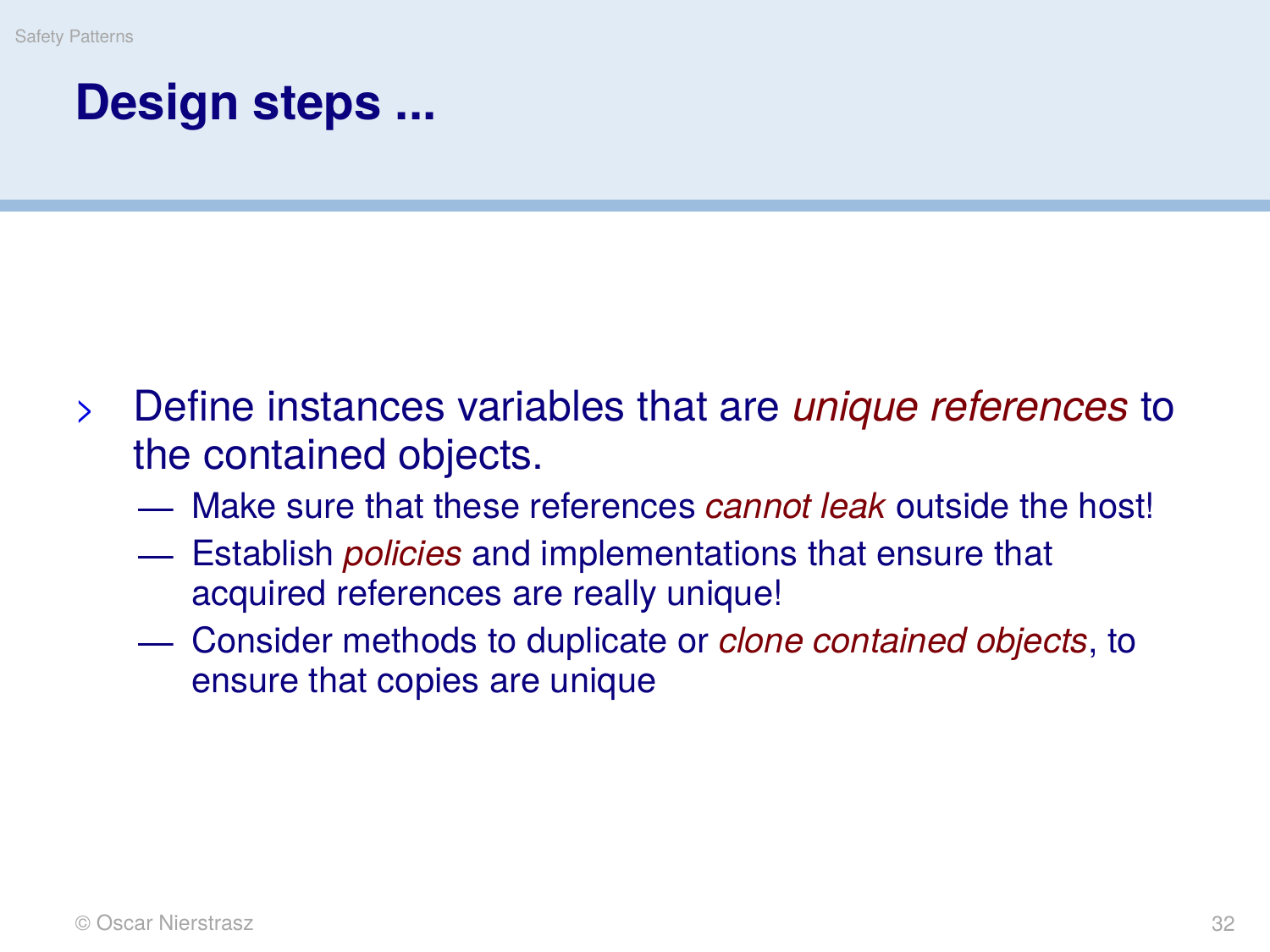

Safety Patterns
# Design steps ...
Define instances variables that are unique references to the contained objects.
Make sure that these references cannot leak outside the host!
Establish policies and implementations that ensure that acquired references are really unique!
Consider methods to duplicate or clone contained objects, to ensure that copies are unique
© Oscar Nierstrasz
32